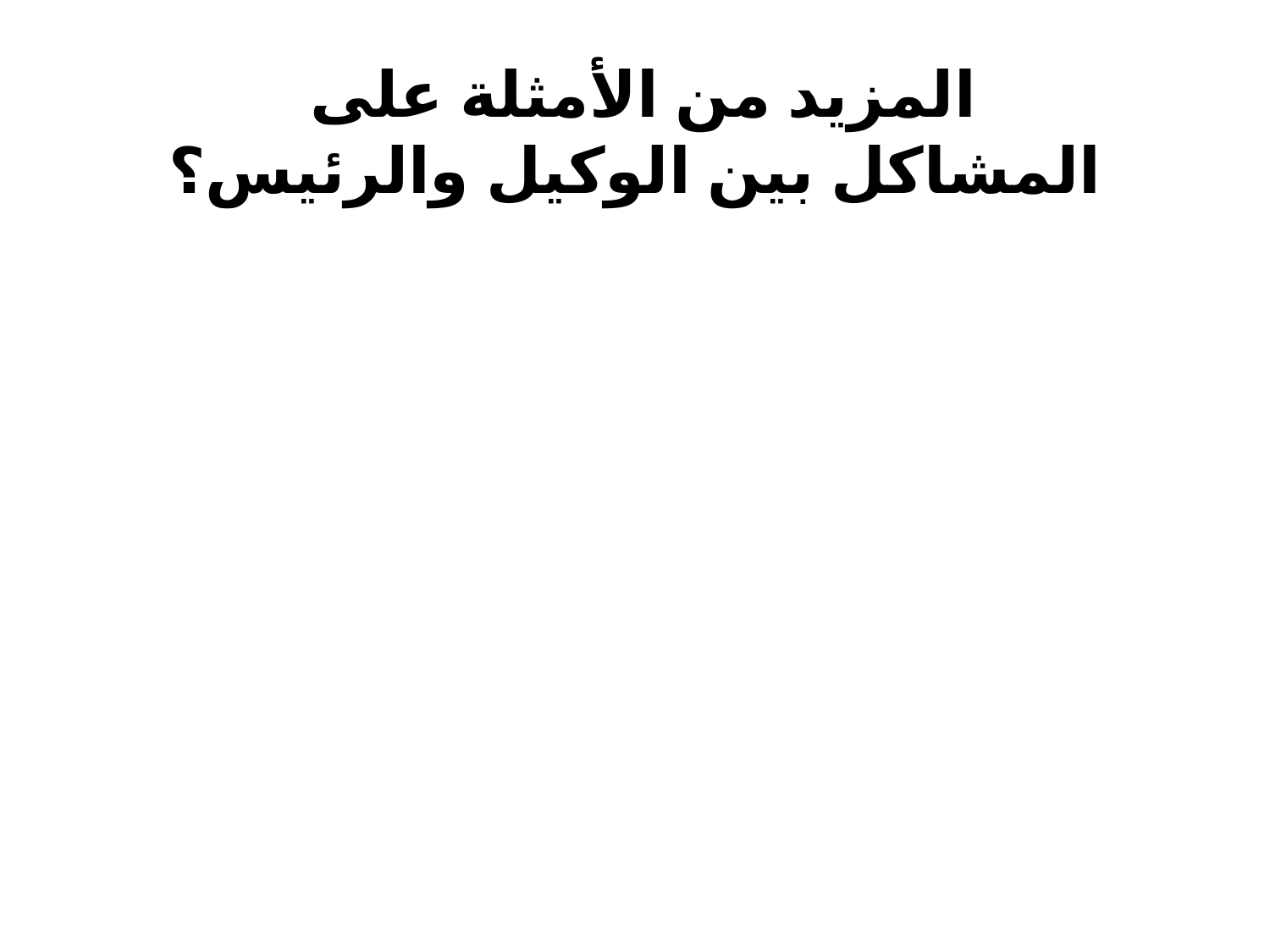

# المزيد من الأمثلة على المشاكل بين الوكيل والرئيس؟